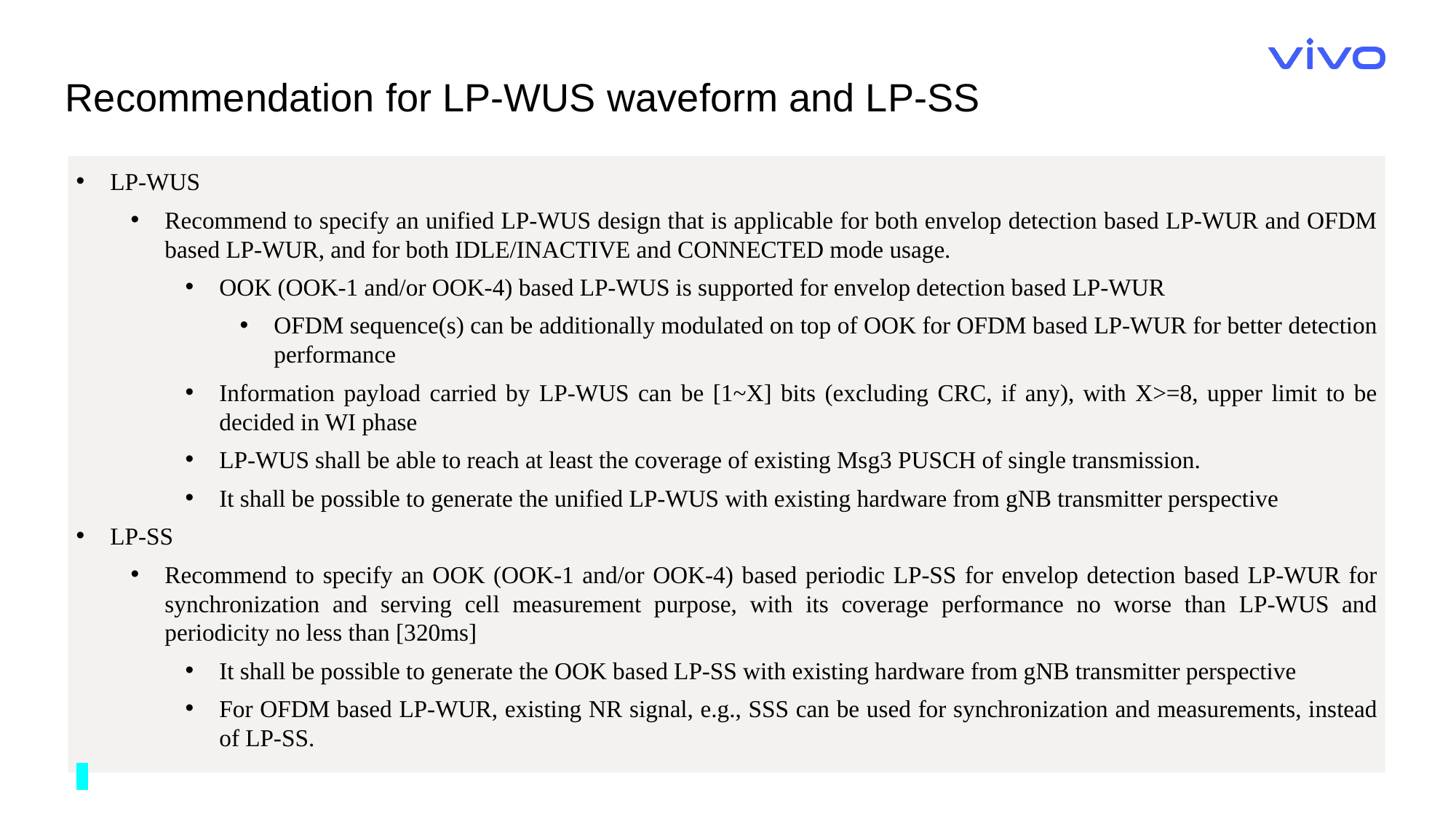

Recommendation for LP-WUS waveform and LP-SS
LP-WUS
Recommend to specify an unified LP-WUS design that is applicable for both envelop detection based LP-WUR and OFDM based LP-WUR, and for both IDLE/INACTIVE and CONNECTED mode usage.
OOK (OOK-1 and/or OOK-4) based LP-WUS is supported for envelop detection based LP-WUR
OFDM sequence(s) can be additionally modulated on top of OOK for OFDM based LP-WUR for better detection performance
Information payload carried by LP-WUS can be [1~X] bits (excluding CRC, if any), with X>=8, upper limit to be decided in WI phase
LP-WUS shall be able to reach at least the coverage of existing Msg3 PUSCH of single transmission.
It shall be possible to generate the unified LP-WUS with existing hardware from gNB transmitter perspective
LP-SS
Recommend to specify an OOK (OOK-1 and/or OOK-4) based periodic LP-SS for envelop detection based LP-WUR for synchronization and serving cell measurement purpose, with its coverage performance no worse than LP-WUS and periodicity no less than [320ms]
It shall be possible to generate the OOK based LP-SS with existing hardware from gNB transmitter perspective
For OFDM based LP-WUR, existing NR signal, e.g., SSS can be used for synchronization and measurements, instead of LP-SS.